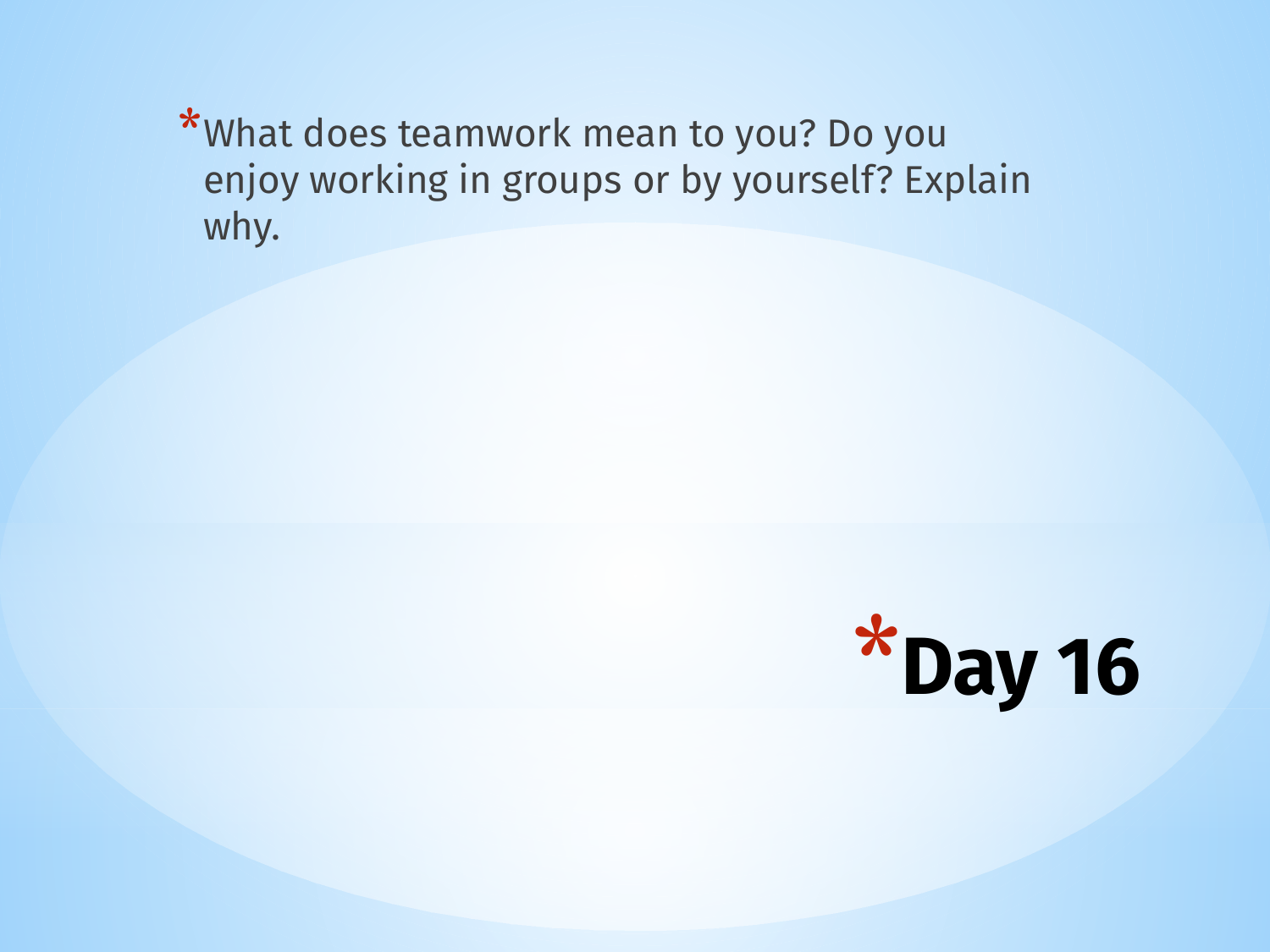

What does teamwork mean to you? Do you enjoy working in groups or by yourself? Explain why.
# Day 16